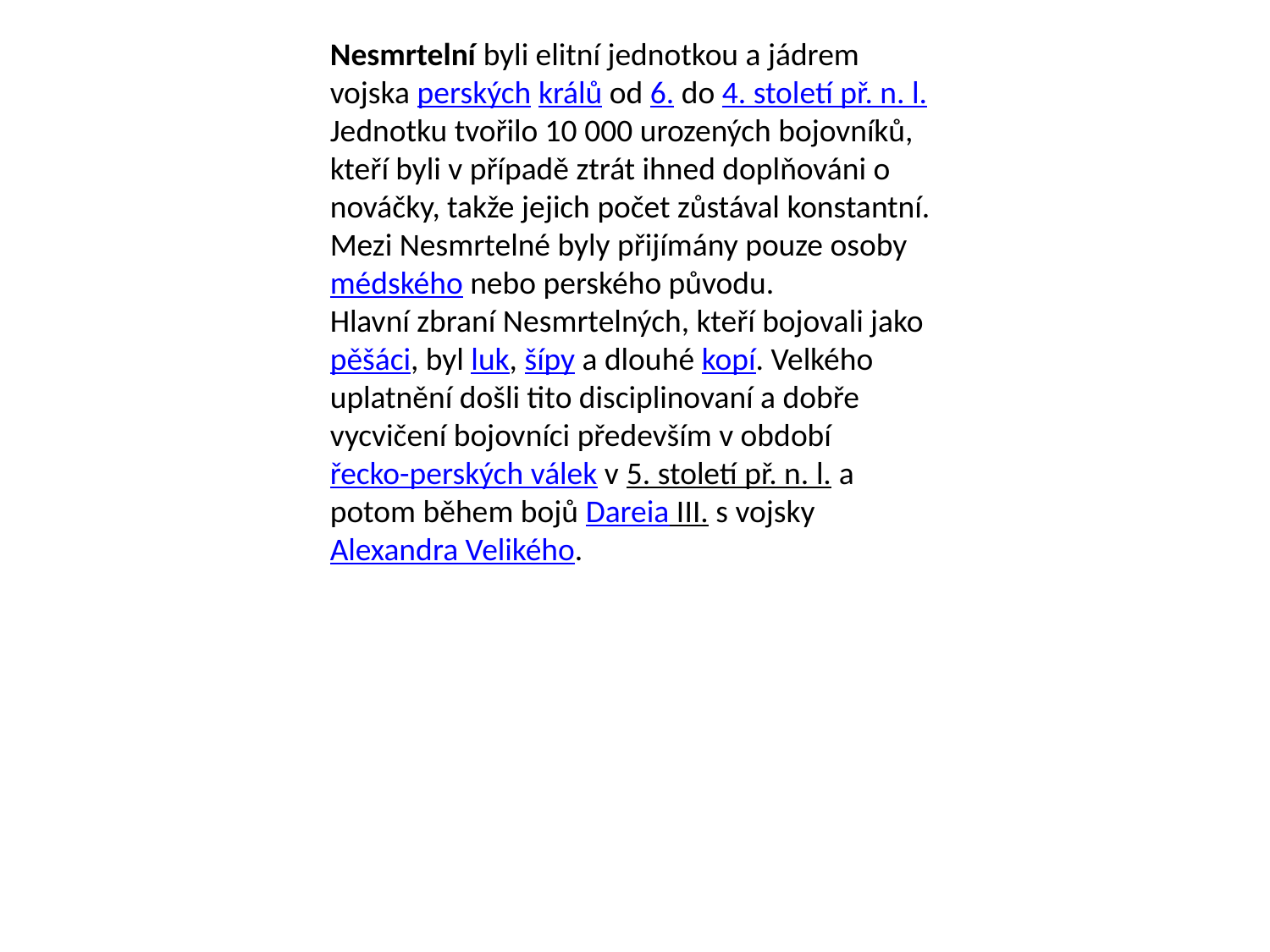

Nesmrtelní byli elitní jednotkou a jádrem vojska perských králů od 6. do 4. století př. n. l. Jednotku tvořilo 10 000 urozených bojovníků, kteří byli v případě ztrát ihned doplňováni o nováčky, takže jejich počet zůstával konstantní. Mezi Nesmrtelné byly přijímány pouze osoby médského nebo perského původu.
Hlavní zbraní Nesmrtelných, kteří bojovali jako pěšáci, byl luk, šípy a dlouhé kopí. Velkého uplatnění došli tito disciplinovaní a dobře vycvičení bojovníci především v období řecko-perských válek v 5. století př. n. l. a potom během bojů Dareia III. s vojsky Alexandra Velikého.